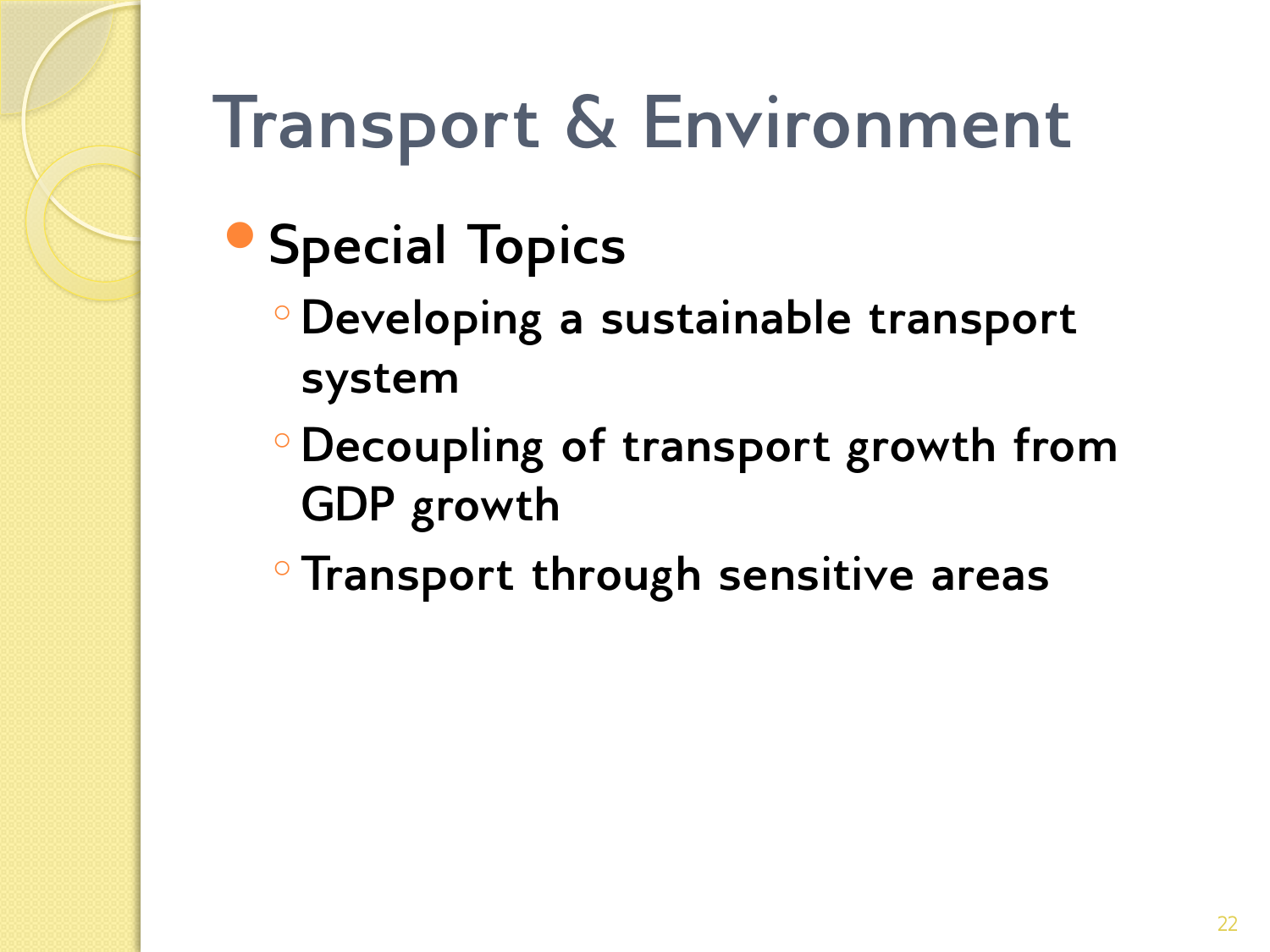

# Transport & Environment
Special Topics
Developing a sustainable transport system
Decoupling of transport growth from GDP growth
Transport through sensitive areas

22